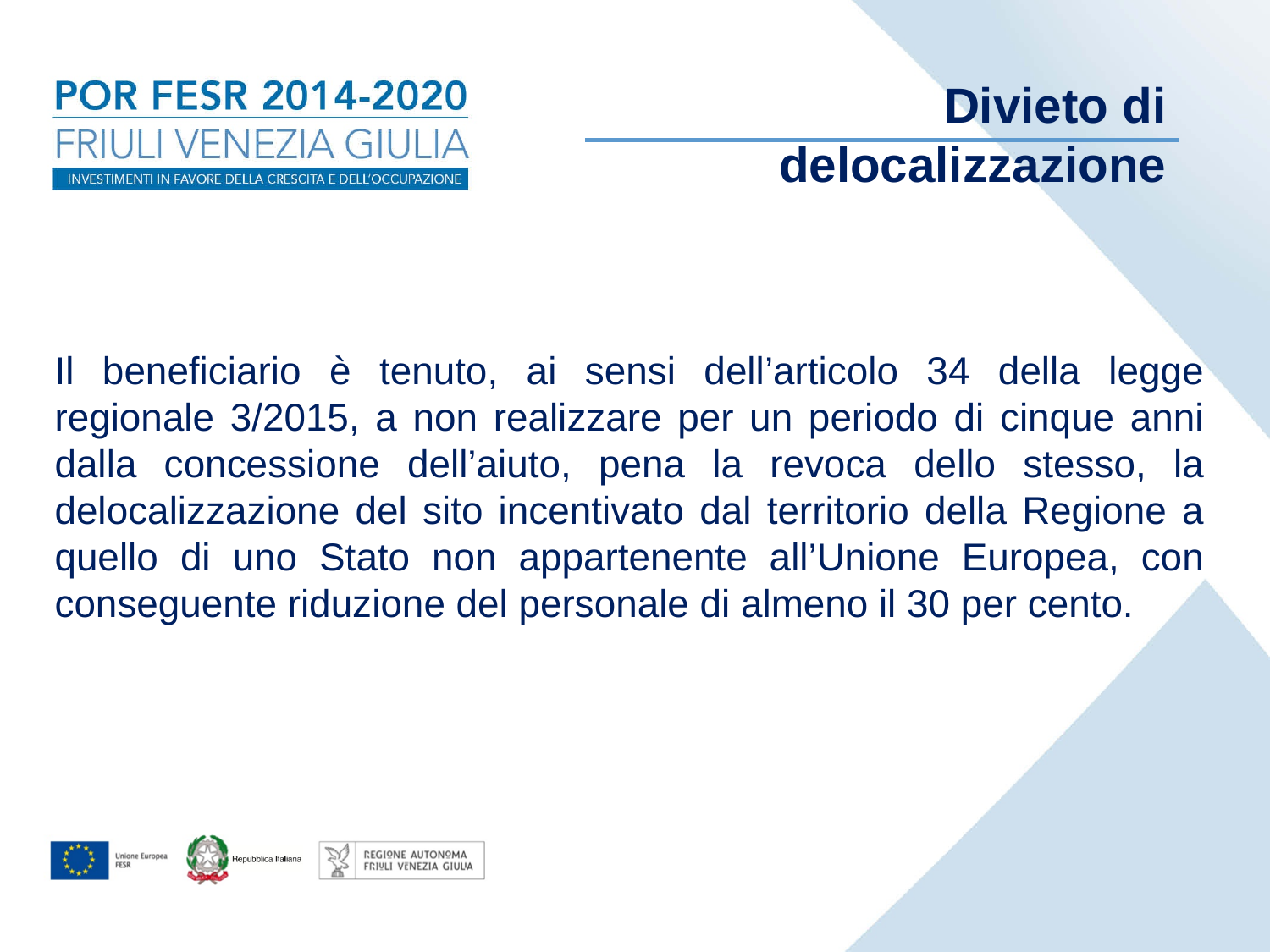

Divieto di delocalizzazione
Il beneficiario è tenuto, ai sensi dell’articolo 34 della legge regionale 3/2015, a non realizzare per un periodo di cinque anni dalla concessione dell’aiuto, pena la revoca dello stesso, la delocalizzazione del sito incentivato dal territorio della Regione a quello di uno Stato non appartenente all’Unione Europea, con conseguente riduzione del personale di almeno il 30 per cento.